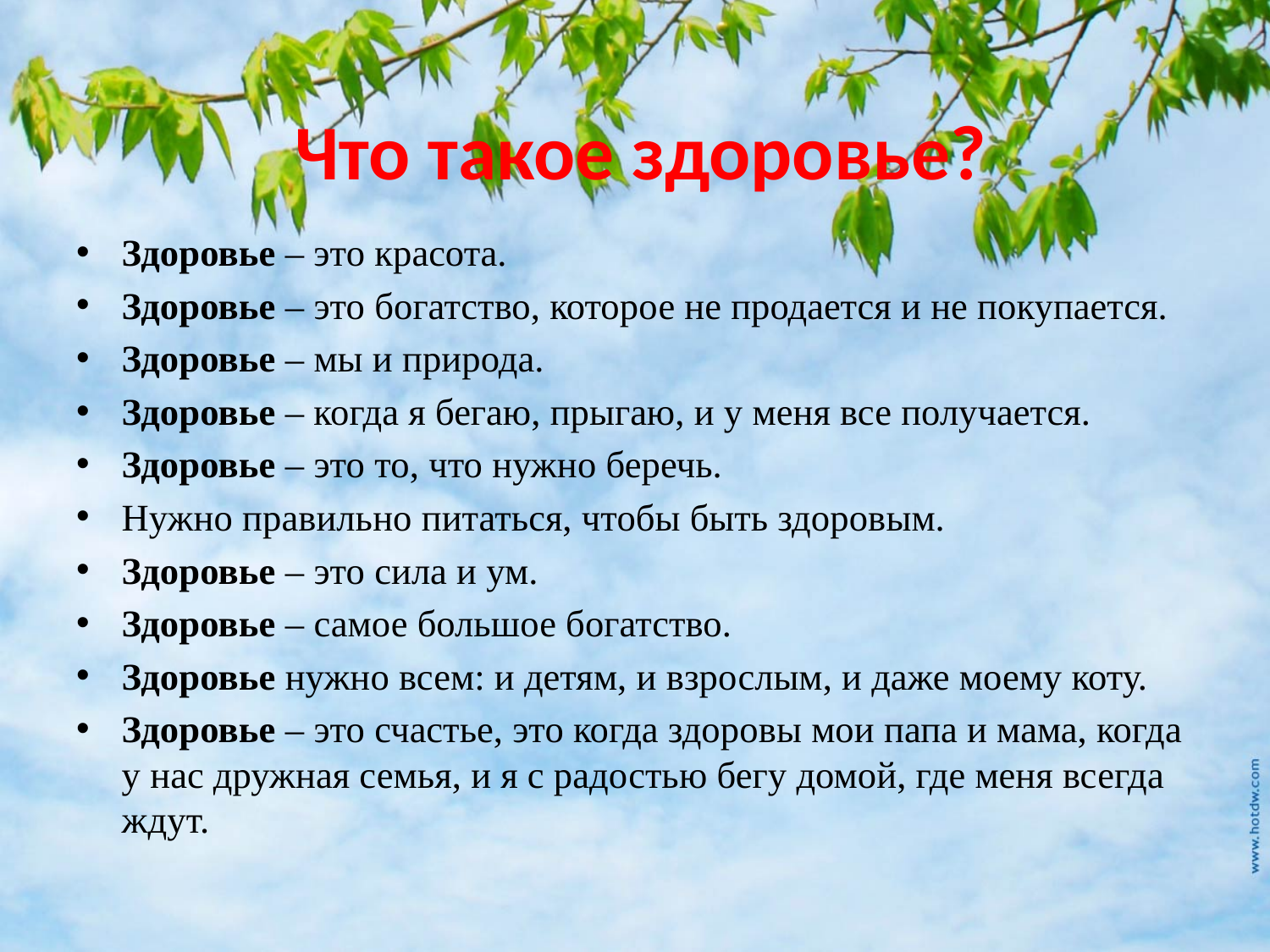

# Что такое здоровье?
Здоровье – это красота.
Здоровье – это богатство, которое не продается и не покупается.
Здоровье – мы и природа.
Здоровье – когда я бегаю, прыгаю, и у меня все получается.
Здоровье – это то, что нужно беречь.
Нужно правильно питаться, чтобы быть здоровым.
Здоровье – это сила и ум.
Здоровье – самое большое богатство.
Здоровье нужно всем: и детям, и взрослым, и даже моему коту.
Здоровье – это счастье, это когда здоровы мои папа и мама, когда у нас дружная семья, и я с радостью бегу домой, где меня всегда ждут.